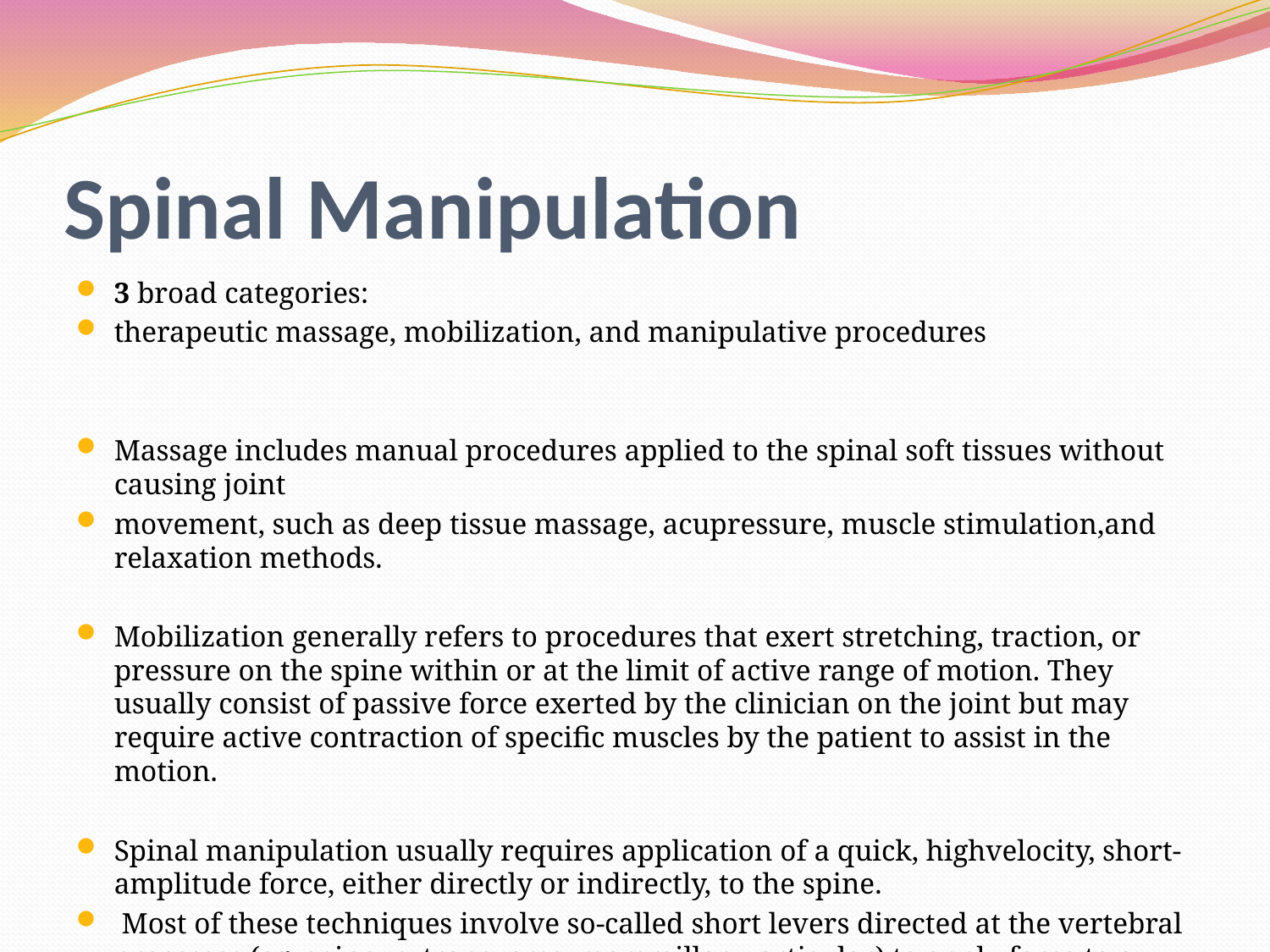

# Spinal Manipulation
3 broad categories:
therapeutic massage, mobilization, and manipulative procedures

Massage includes manual procedures applied to the spinal soft tissues without causing joint
movement, such as deep tissue massage, acupressure, muscle stimulation,and relaxation methods.

Mobilization generally refers to procedures that exert stretching, traction, or pressure on the spine within or at the limit of active range of motion. They usually consist of passive force exerted by the clinician on the joint but may require active contraction of specific muscles by the patient to assist in the motion.

Spinal manipulation usually requires application of a quick, highvelocity, short-amplitude force, either directly or indirectly, to the spine.
 Most of these techniques involve so-called short levers directed at the vertebral processes (eg, spinous, transverse, mammillary, articular) to apply force to a specific spinal segment.